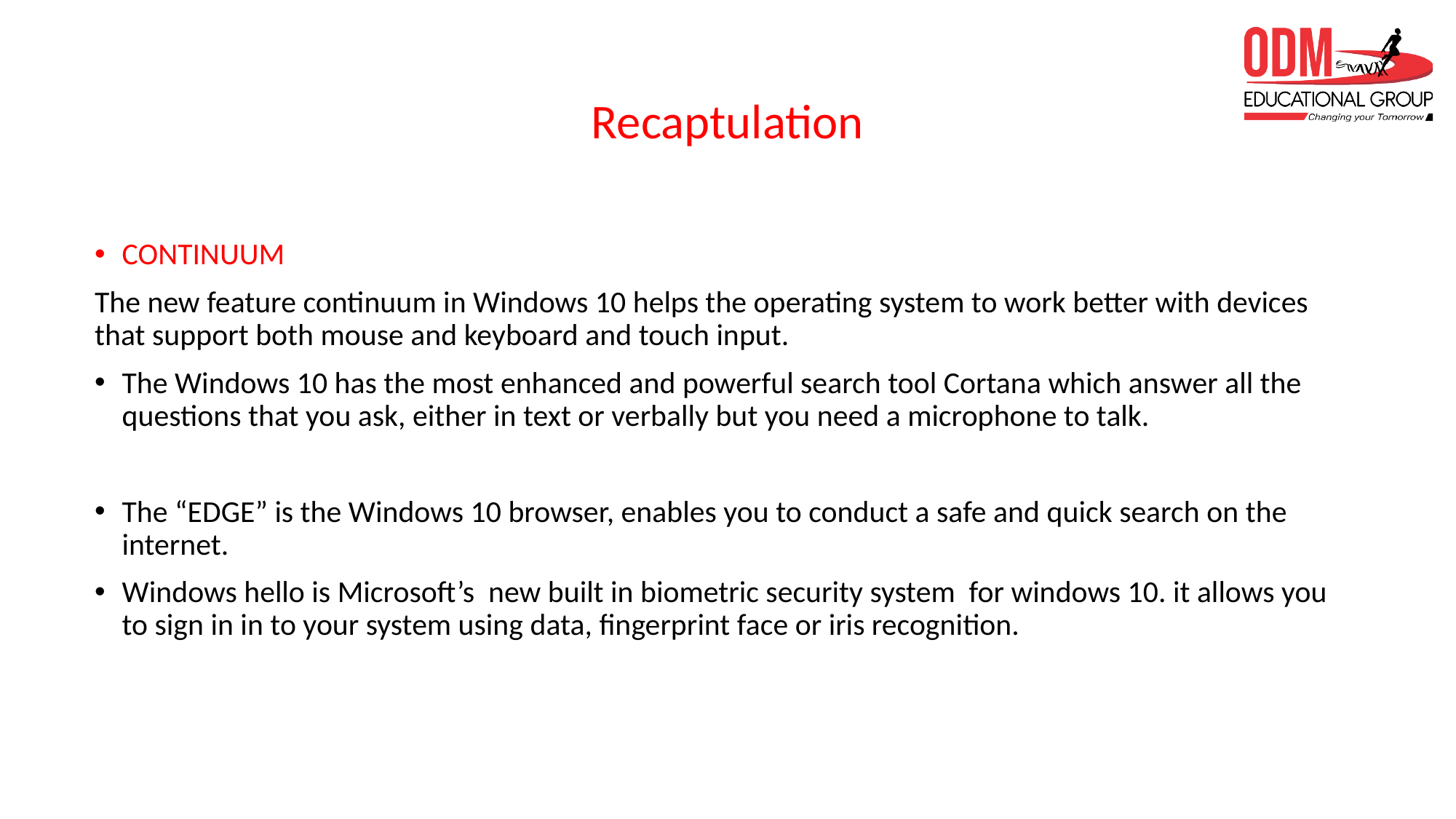

# Recaptulation

CONTINUUM
The new feature continuum in Windows 10 helps the operating system to work better with devices that support both mouse and keyboard and touch input.
The Windows 10 has the most enhanced and powerful search tool Cortana which answer all the questions that you ask, either in text or verbally but you need a microphone to talk.

The “EDGE” is the Windows 10 browser, enables you to conduct a safe and quick search on the internet.
Windows hello is Microsoft’s  new built in biometric security system  for windows 10. it allows you to sign in in to your system using data, fingerprint face or iris recognition.